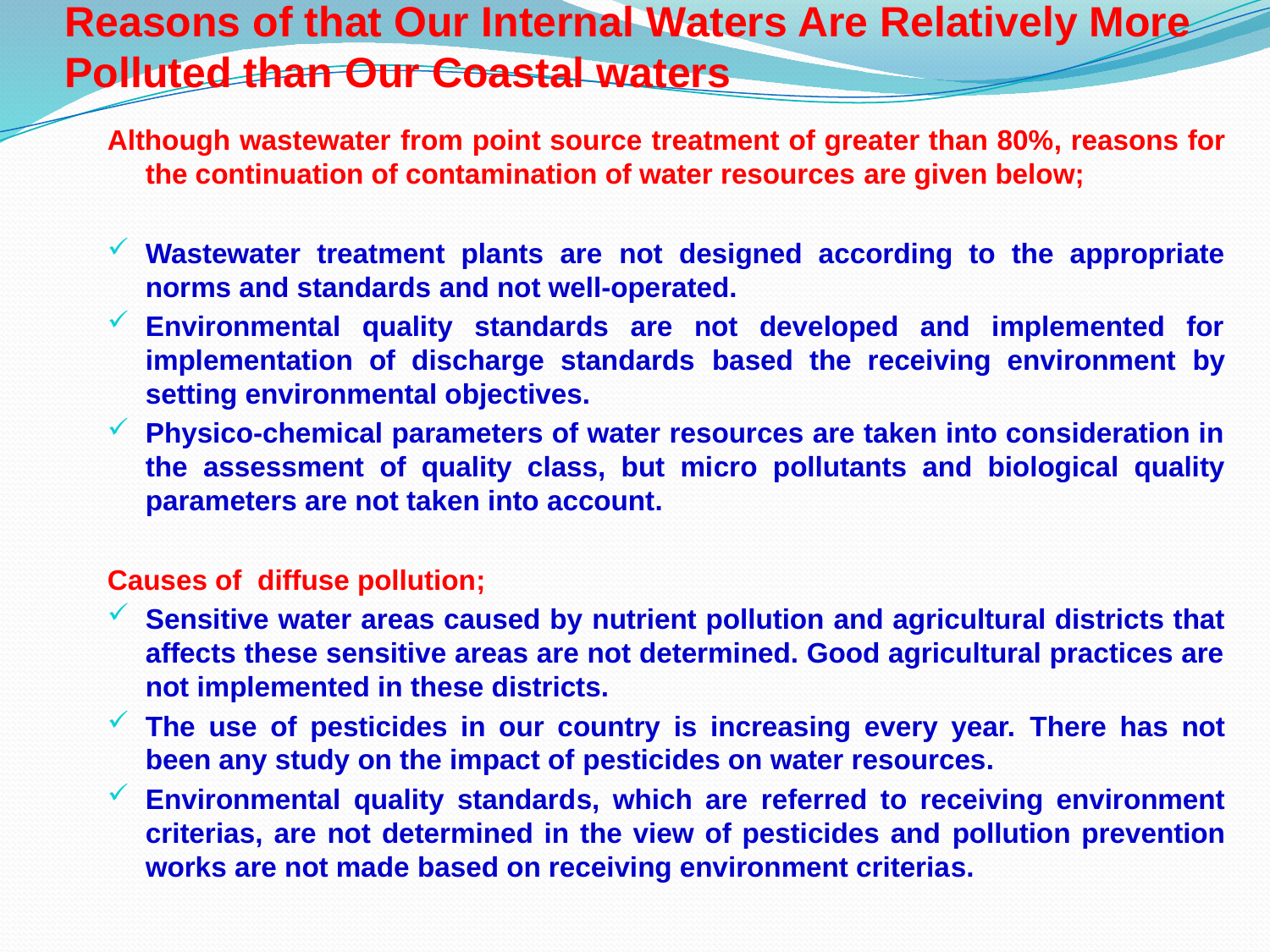

# Reasons of that Our Internal Waters Are Relatively More Polluted than Our Coastal waters
Although wastewater from point source treatment of greater than 80%, reasons for the continuation of contamination of water resources are given below;

Wastewater treatment plants are not designed according to the appropriate norms and standards and not well-operated.
Environmental quality standards are not developed and implemented for implementation of discharge standards based the receiving environment by setting environmental objectives.
Physico-chemical parameters of water resources are taken into consideration in the assessment of quality class, but micro pollutants and biological quality parameters are not taken into account.

Causes of  diffuse pollution;
Sensitive water areas caused by nutrient pollution and agricultural districts that affects these sensitive areas are not determined. Good agricultural practices are not implemented in these districts.
The use of pesticides in our country is increasing every year. There has not been any study on the impact of pesticides on water resources.
Environmental quality standards, which are referred to receiving environment criterias, are not determined in the view of pesticides and pollution prevention works are not made based on receiving environment criterias.